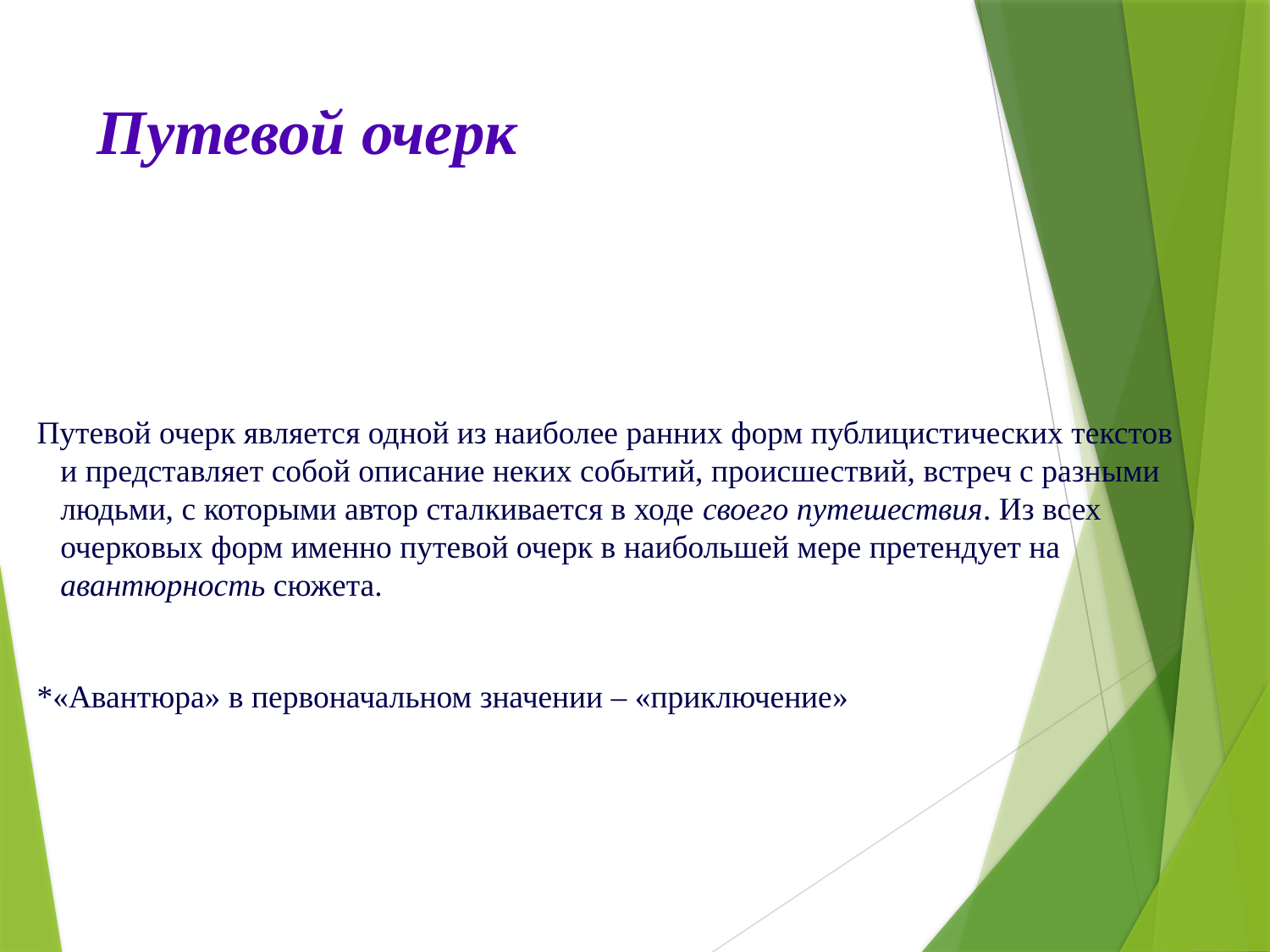

# Путевой очерк
   Путевой очерк является одной из наиболее ранних форм публицистических текстов и представляет собой описание неких событий, происшествий, встреч с разными людьми, с которыми автор сталкивается в ходе своего путешествия. Из всех очерковых форм именно путевой очерк в наибольшей мере претендует на авантюрность сюжета.

   *«Авантюра» в первоначальном значении – «приключение»